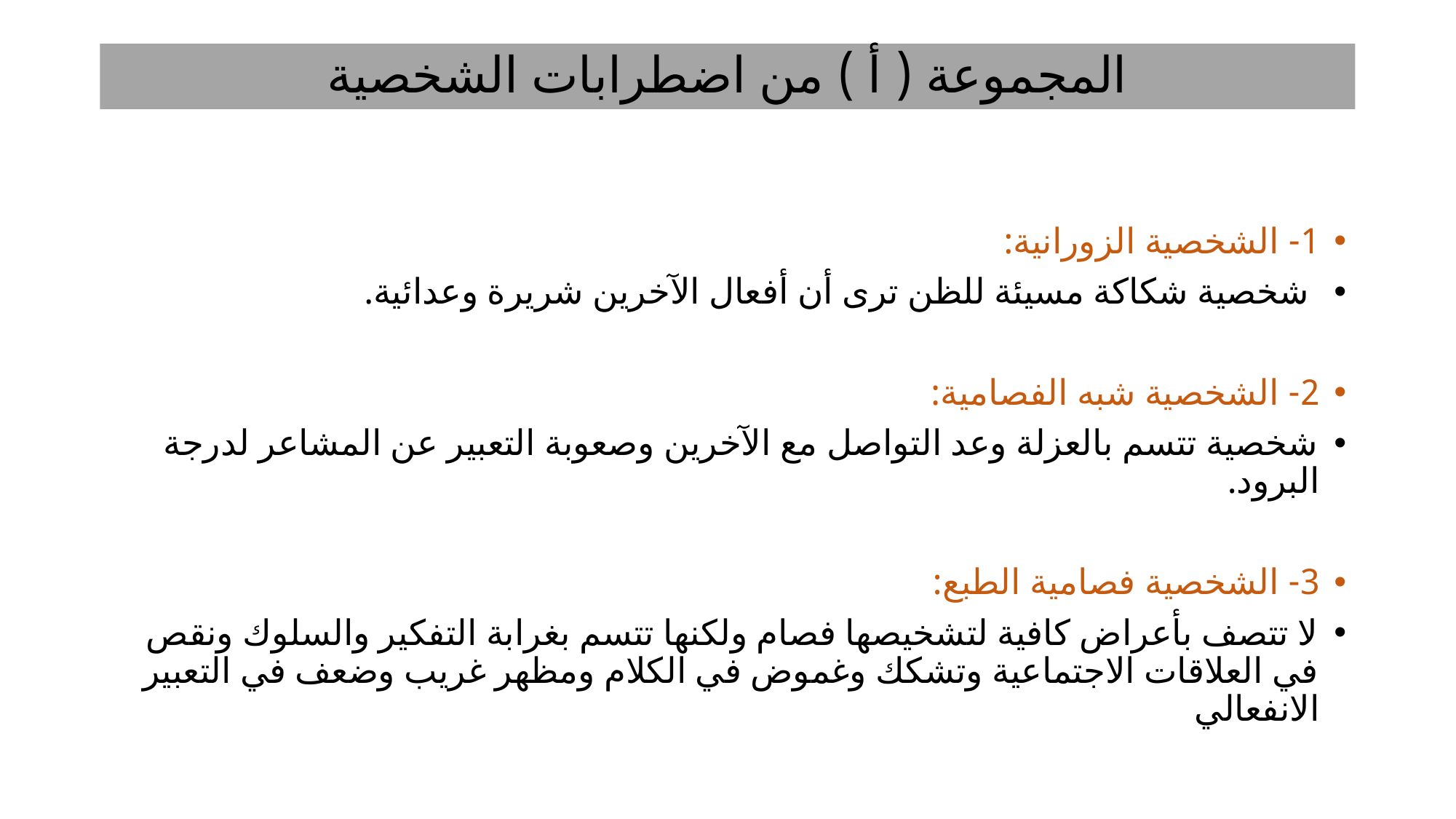

# المجموعة ( أ ) من اضطرابات الشخصية
1- الشخصية الزورانية:
 شخصية شكاكة مسيئة للظن ترى أن أفعال الآخرين شريرة وعدائية.

2- الشخصية شبه الفصامية:
شخصية تتسم بالعزلة وعد التواصل مع الآخرين وصعوبة التعبير عن المشاعر لدرجة البرود.

3- الشخصية فصامية الطبع:
لا تتصف بأعراض كافية لتشخيصها فصام ولكنها تتسم بغرابة التفكير والسلوك ونقص في العلاقات الاجتماعية وتشكك وغموض في الكلام ومظهر غريب وضعف في التعبير الانفعالي